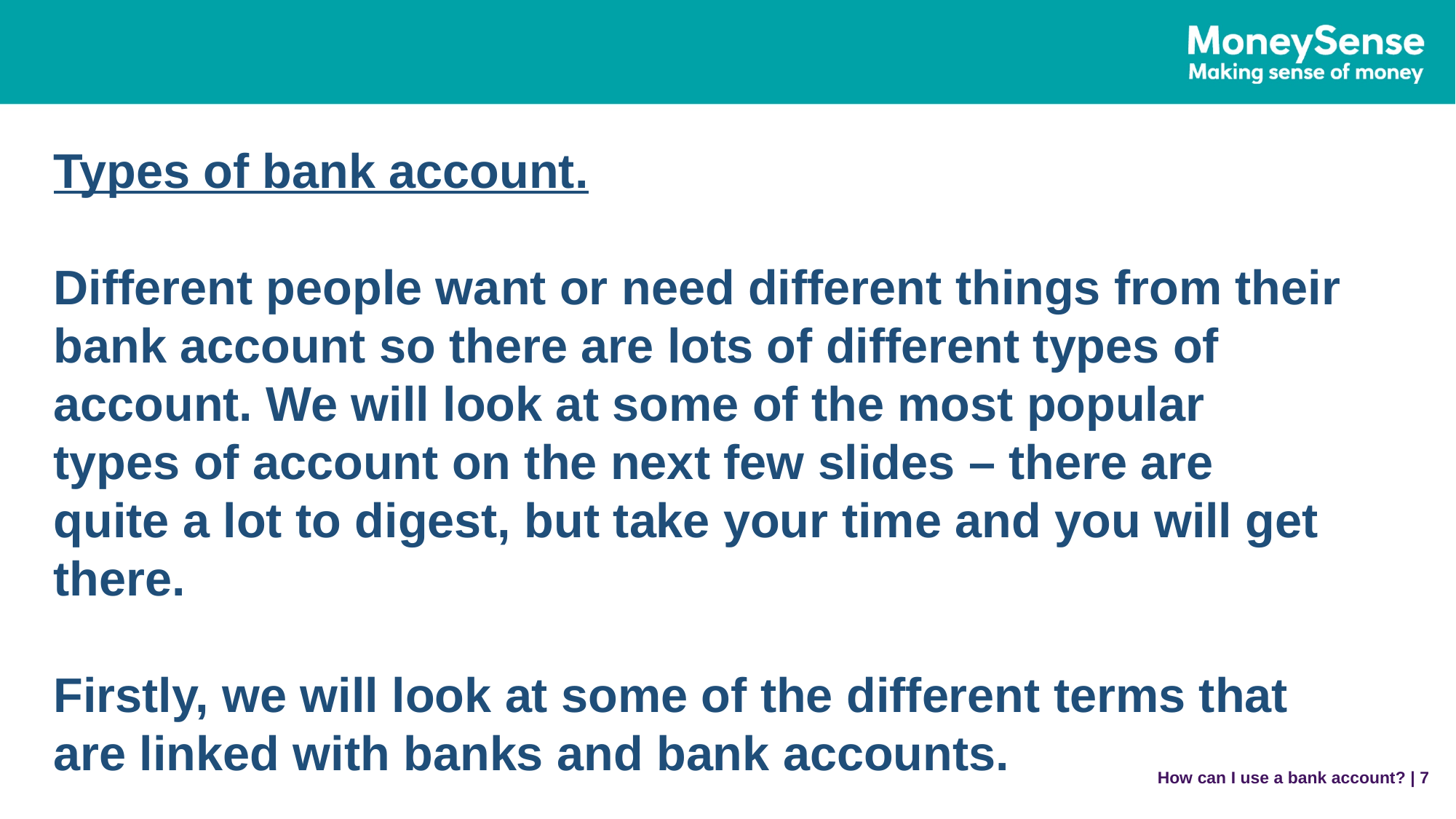

Types of bank account.

Different people want or need different things from their bank account so there are lots of different types of account. We will look at some of the most popular types of account on the next few slides – there are quite a lot to digest, but take your time and you will get there.

Firstly, we will look at some of the different terms that are linked with banks and bank accounts.